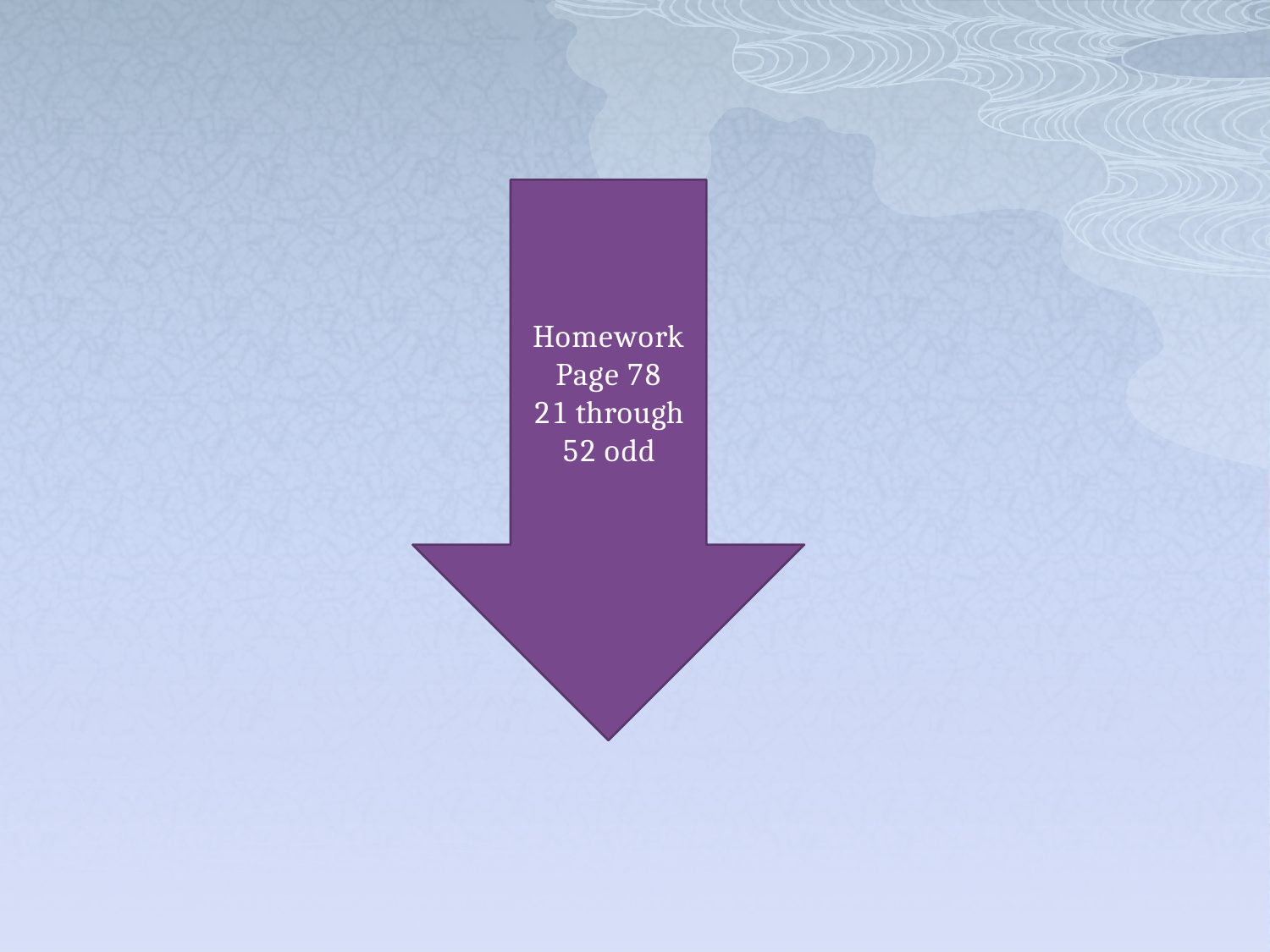

Homework
Page 78
21 through
52 odd